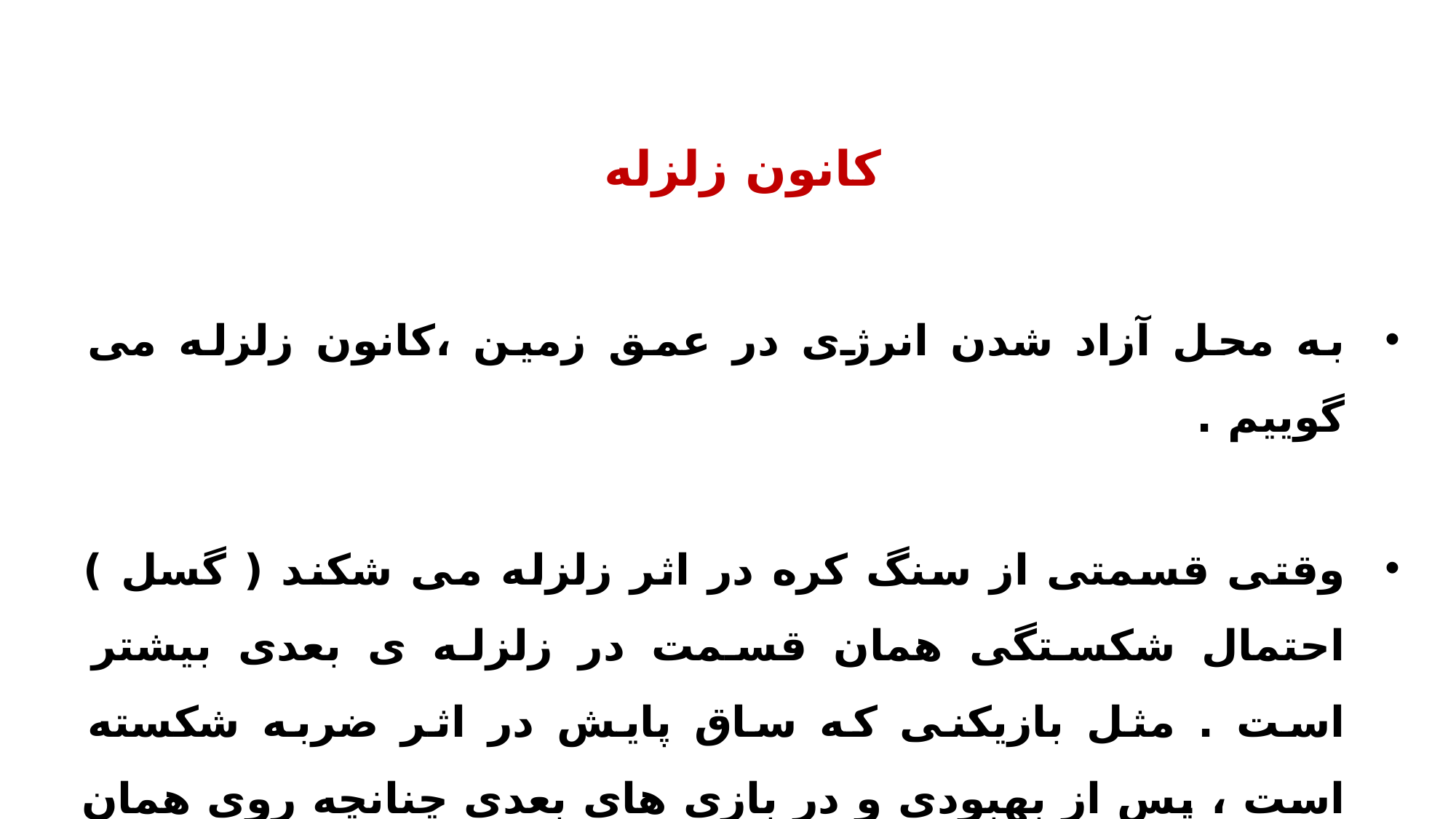

کانون زلزله
به محل آزاد شدن انرژی در عمق زمین ،‌کانون زلزله می گوییم .

وقتی قسمتی از سنگ کره در اثر زلزله می شکند ( گسل ) احتمال شکستگی همان قسمت در زلزله ی بعدی بیشتر است . مثل بازیکنی که ساق پایش در اثر ضربه شکسته است ، پس از بهبودی و در بازی های بعدی چنانچه روی همان قسمت ضربه وارد شود ، احتمال شکستگی همان نقطه بیشتر از نقاط دیگر است .